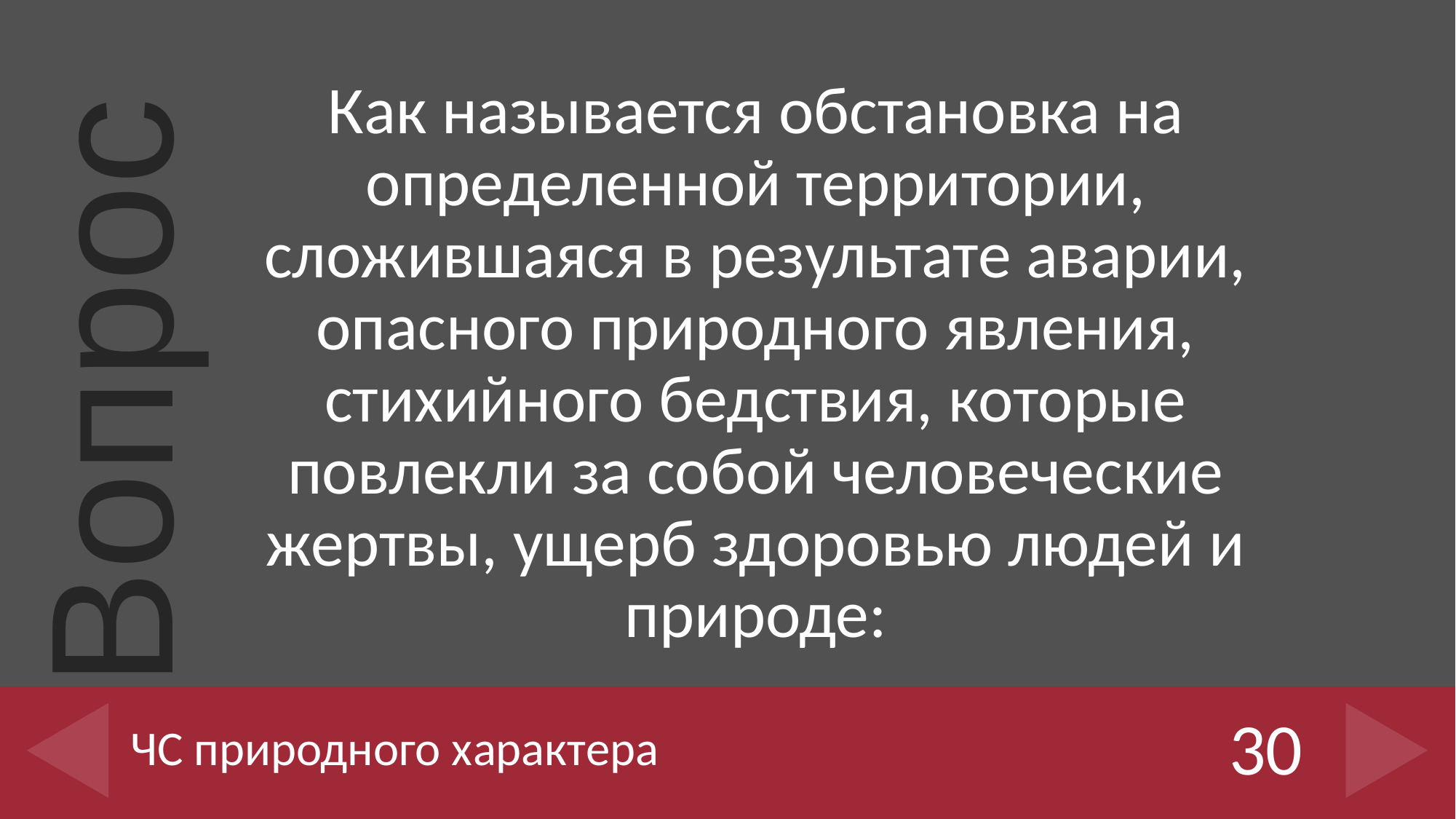

Как называется обстановка на определенной территории, сложившаяся в результате аварии, опасного природного явления, стихийного бедствия, которые повлекли за собой человеческие жертвы, ущерб здоровью людей и природе:
# ЧС природного характера
30